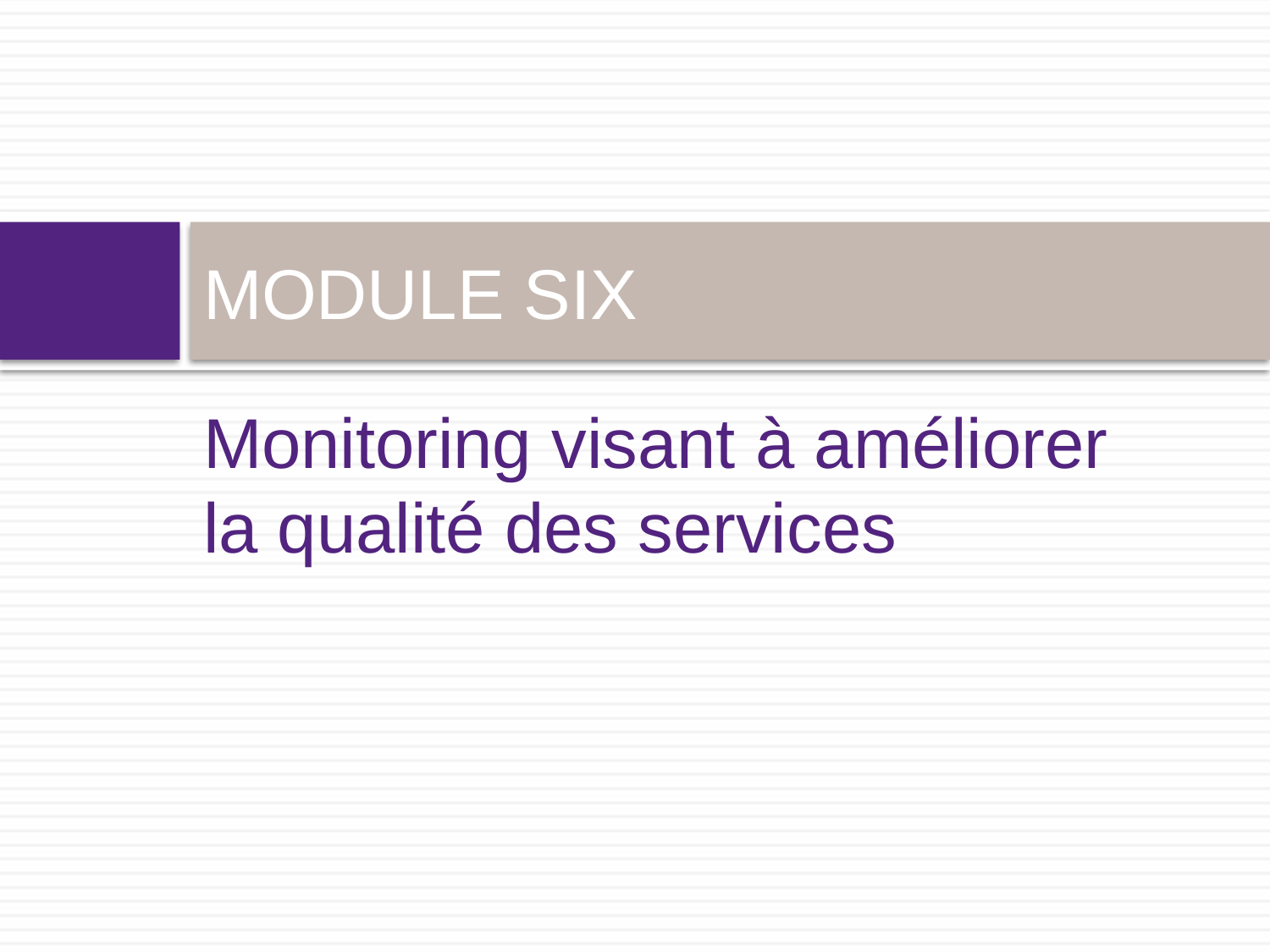

# MODULE SIX
Monitoring visant à améliorer la qualité des services